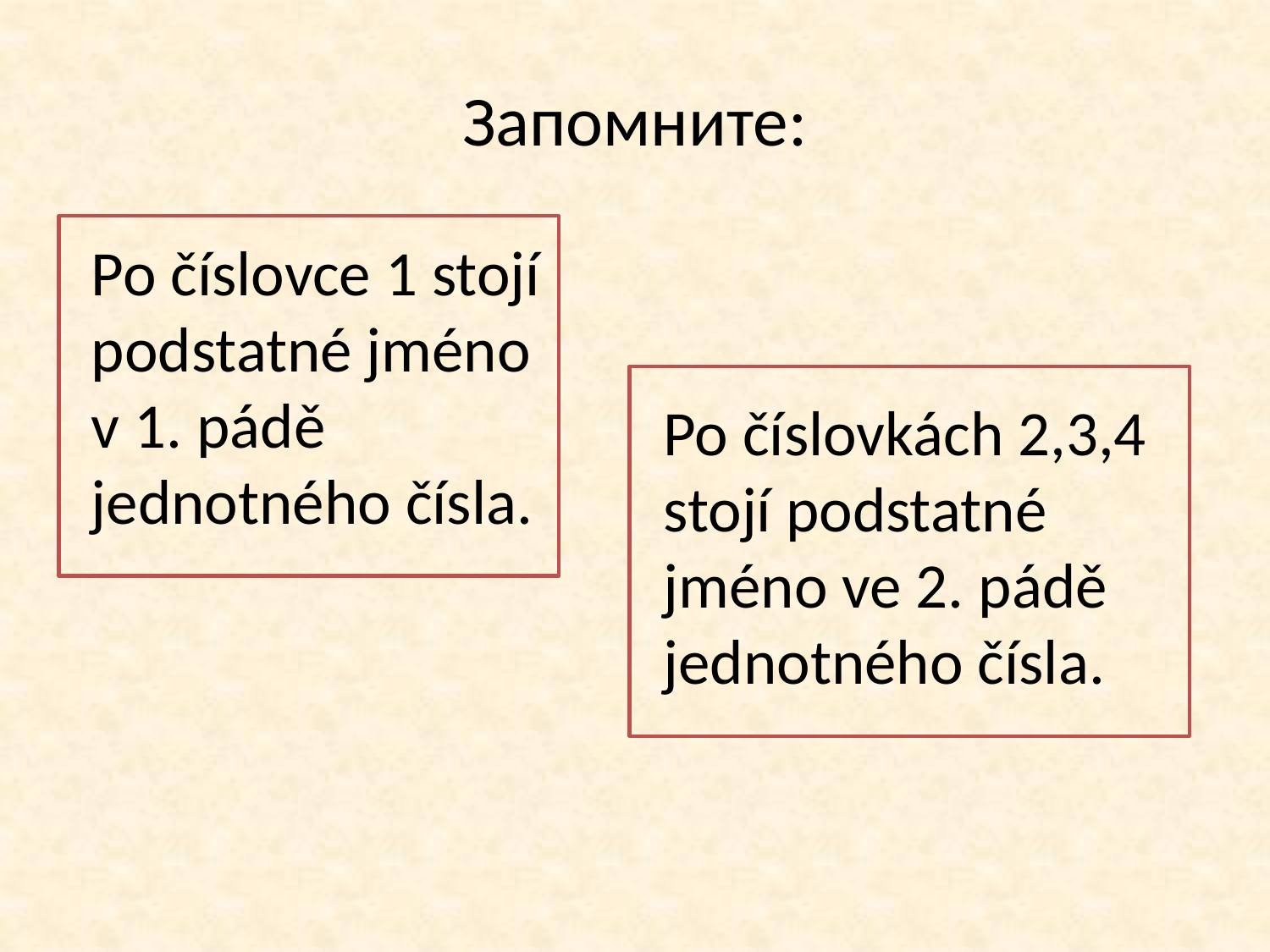

# Запомните:

Po číslovce 1 stojí podstatné jméno v 1. pádě jednotného čísla.

Po číslovkách 2,3,4 stojí podstatné jméno ve 2. pádě jednotného čísla.